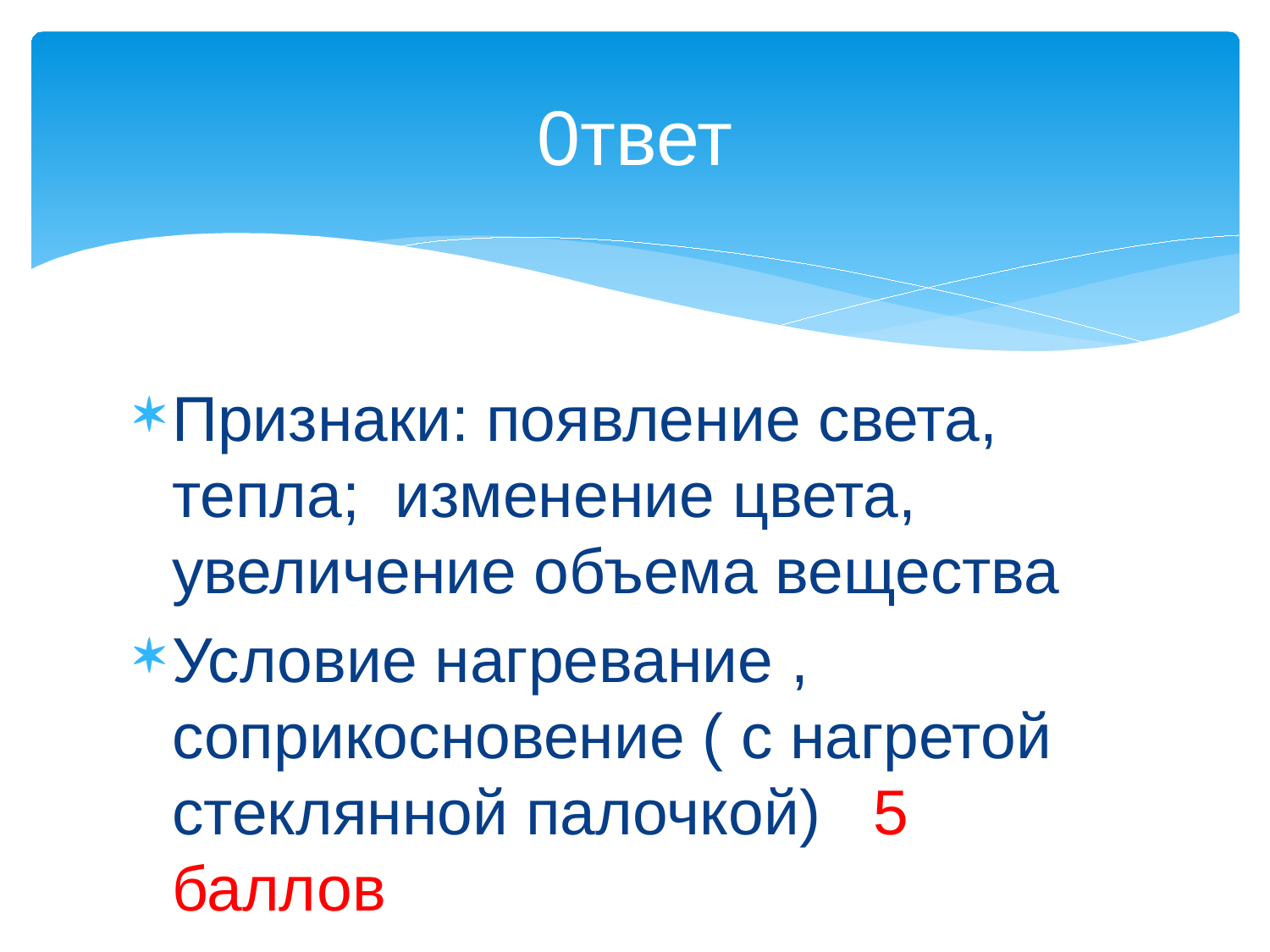

# 0твет
Признаки: появление света, тепла;  изменение цвета, увеличение объема вещества
Условие нагревание , соприкосновение ( с нагретой стеклянной палочкой)   5 баллов